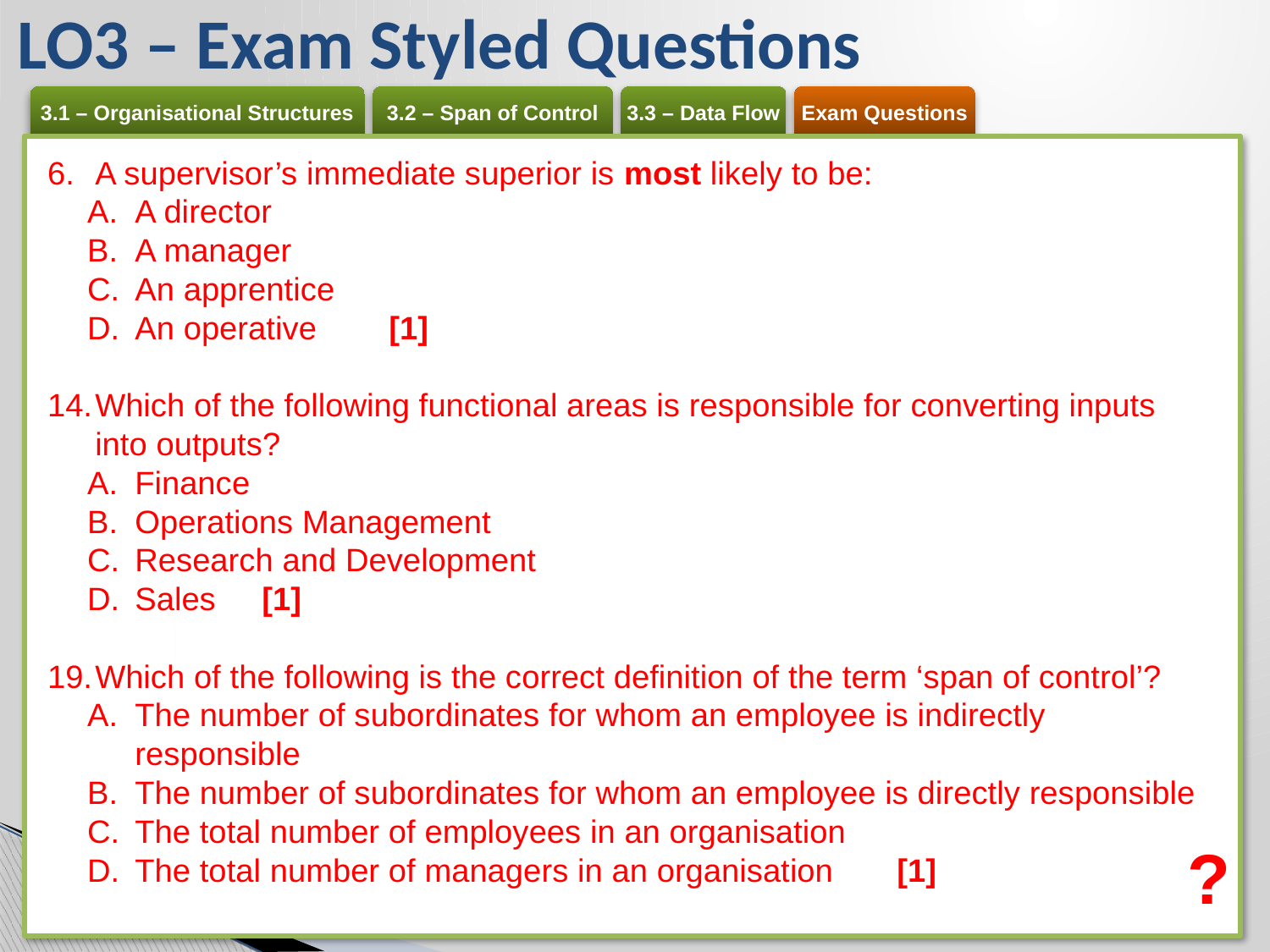

LO3 – Exam Styled Questions
A supervisor’s immediate superior is most likely to be:
A director
A manager
An apprentice
An operative 	[1]
Which of the following functional areas is responsible for converting inputs into outputs?
Finance
Operations Management
Research and Development
Sales	[1]

Which of the following is the correct definition of the term ‘span of control’?
The number of subordinates for whom an employee is indirectly responsible
The number of subordinates for whom an employee is directly responsible
The total number of employees in an organisation
The total number of managers in an organisation 	[1]

?